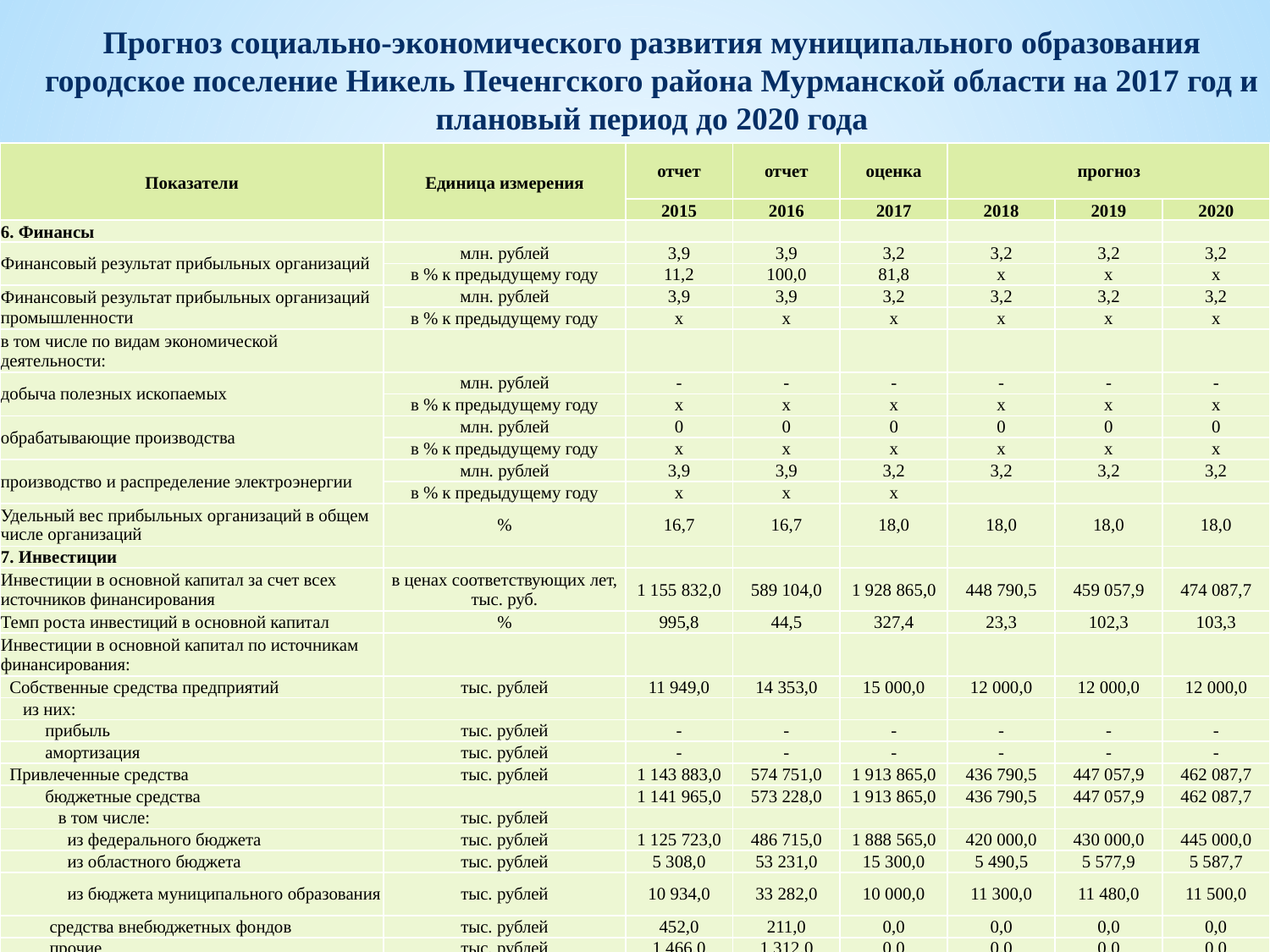

# Прогноз социально-экономического развития муниципального образования городское поселение Никель Печенгского района Мурманской области на 2017 год и плановый период до 2020 года
| Показатели | Единица измерения | отчет | отчет | оценка | прогноз |  |  |
| --- | --- | --- | --- | --- | --- | --- | --- |
|  |  | 2015 | 2016 | 2017 | 2018 | 2019 | 2020 |
| 6. Финансы |  |  |  |  |  |  |  |
| --- | --- | --- | --- | --- | --- | --- | --- |
| Финансовый результат прибыльных организаций | млн. рублей | 3,9 | 3,9 | 3,2 | 3,2 | 3,2 | 3,2 |
|  | в % к предыдущему году | 11,2 | 100,0 | 81,8 | х | х | х |
| Финансовый результат прибыльных организаций промышленности | млн. рублей | 3,9 | 3,9 | 3,2 | 3,2 | 3,2 | 3,2 |
|  | в % к предыдущему году | х | х | х | х | х | х |
| в том числе по видам экономической деятельности: |  |  |  |  |  |  |  |
| добыча полезных ископаемых | млн. рублей | - | - | - | - | - | - |
|  | в % к предыдущему году | х | х | х | х | х | х |
| обрабатывающие производства | млн. рублей | 0 | 0 | 0 | 0 | 0 | 0 |
|  | в % к предыдущему году | х | х | х | х | х | х |
| производство и распределение электроэнергии | млн. рублей | 3,9 | 3,9 | 3,2 | 3,2 | 3,2 | 3,2 |
|  | в % к предыдущему году | х | х | х |  |  |  |
| Удельный вес прибыльных организаций в общем числе организаций | % | 16,7 | 16,7 | 18,0 | 18,0 | 18,0 | 18,0 |
| 7. Инвестиции |  |  |  |  |  |  |  |
| Инвестиции в основной капитал за счет всех источников финансирования | в ценах соответствующих лет, тыс. руб. | 1 155 832,0 | 589 104,0 | 1 928 865,0 | 448 790,5 | 459 057,9 | 474 087,7 |
| Темп роста инвестиций в основной капитал | % | 995,8 | 44,5 | 327,4 | 23,3 | 102,3 | 103,3 |
| Инвестиции в основной капитал по источникам финансирования: |  |  |  |  |  |  |  |
| Собственные средства предприятий | тыс. рублей | 11 949,0 | 14 353,0 | 15 000,0 | 12 000,0 | 12 000,0 | 12 000,0 |
| из них: |  |  |  |  |  |  |  |
| прибыль | тыс. рублей | - | - | - | - | - | - |
| амортизация | тыс. рублей | - | - | - | - | - | - |
| Привлеченные средства | тыс. рублей | 1 143 883,0 | 574 751,0 | 1 913 865,0 | 436 790,5 | 447 057,9 | 462 087,7 |
| бюджетные средства |  | 1 141 965,0 | 573 228,0 | 1 913 865,0 | 436 790,5 | 447 057,9 | 462 087,7 |
| в том числе: | тыс. рублей |  |  |  |  |  |  |
| из федерального бюджета | тыс. рублей | 1 125 723,0 | 486 715,0 | 1 888 565,0 | 420 000,0 | 430 000,0 | 445 000,0 |
| из областного бюджета | тыс. рублей | 5 308,0 | 53 231,0 | 15 300,0 | 5 490,5 | 5 577,9 | 5 587,7 |
| из бюджета муниципального образования | тыс. рублей | 10 934,0 | 33 282,0 | 10 000,0 | 11 300,0 | 11 480,0 | 11 500,0 |
| средства внебюджетных фондов | тыс. рублей | 452,0 | 211,0 | 0,0 | 0,0 | 0,0 | 0,0 |
| прочие | тыс. рублей | 1 466,0 | 1 312,0 | 0,0 | 0,0 | 0,0 | 0,0 |